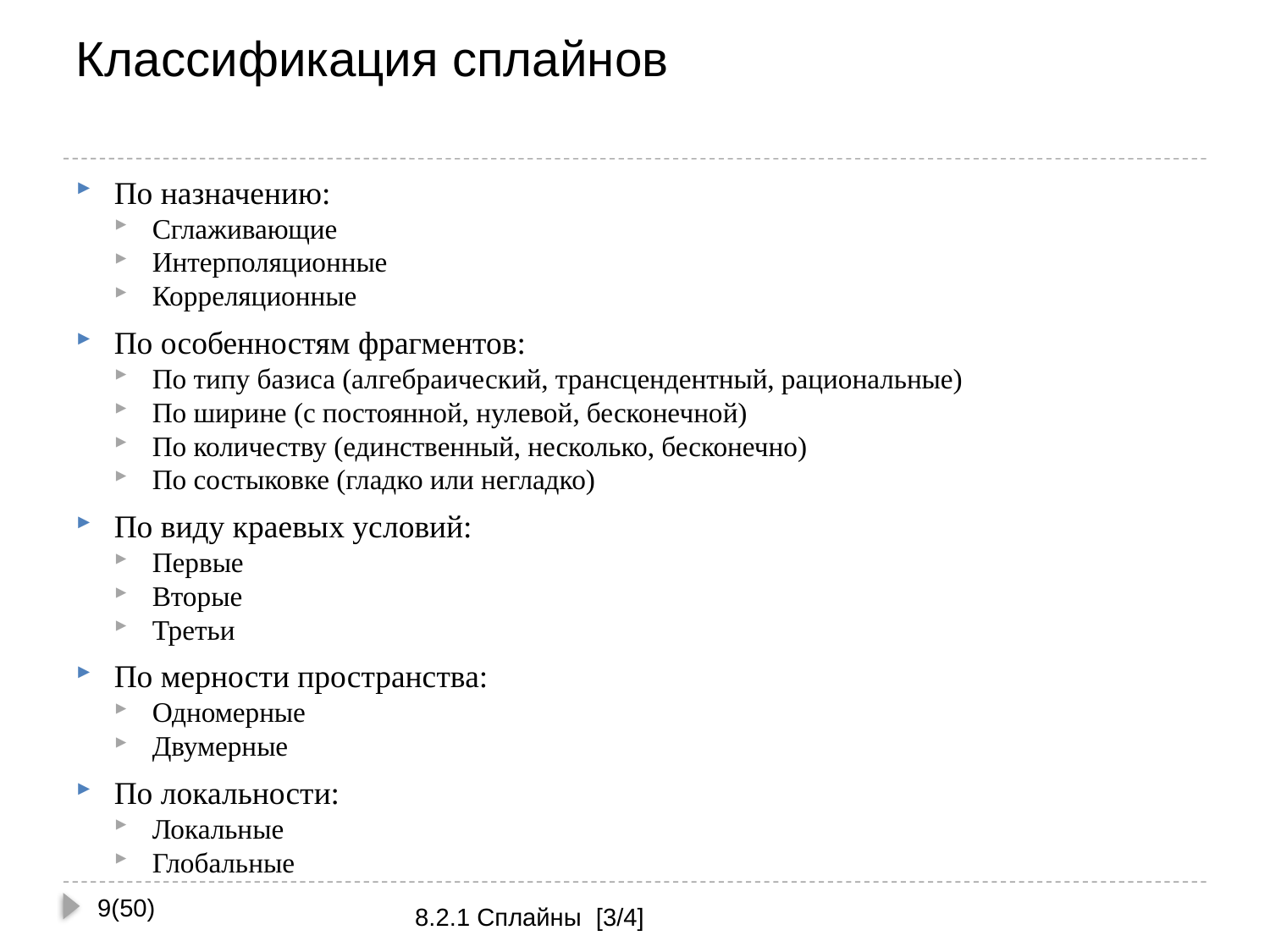

# Классификация сплайнов
По назначению:
Сглаживающие
Интерполяционные
Корреляционные
По особенностям фрагментов:
По типу базиса (алгебраический, трансцендентный, рациональные)
По ширине (с постоянной, нулевой, бесконечной)
По количеству (единственный, несколько, бесконечно)
По состыковке (гладко или негладко)
По виду краевых условий:
Первые
Вторые
Третьи
По мерности пространства:
Одномерные
Двумерные
По локальности:
Локальные
Глобальные

9(50)
8.2.1 Сплайны  [3/4]